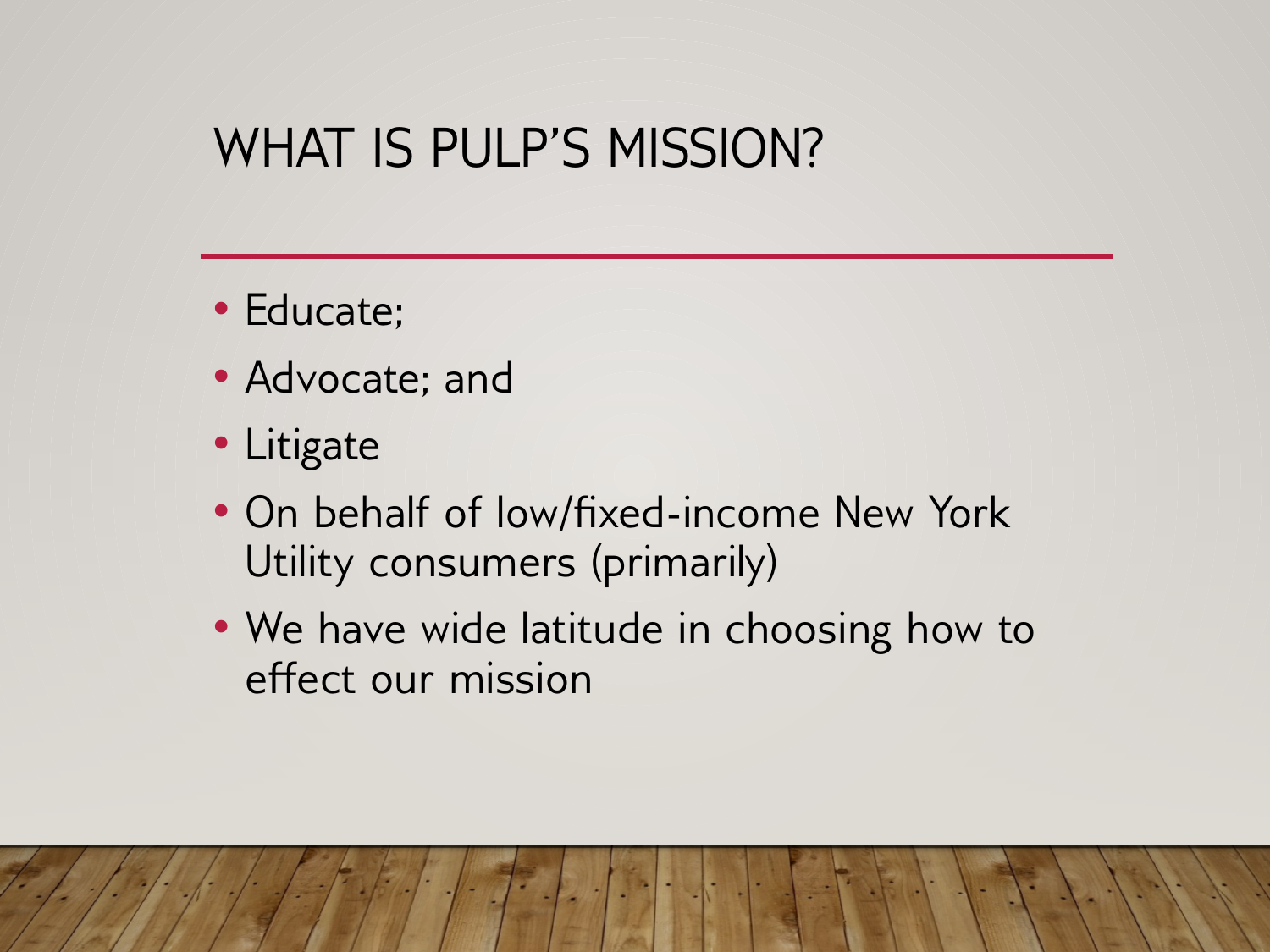

# What is pulp’s mission?
Educate;
Advocate; and
Litigate
On behalf of low/fixed-income New York Utility consumers (primarily)
We have wide latitude in choosing how to effect our mission